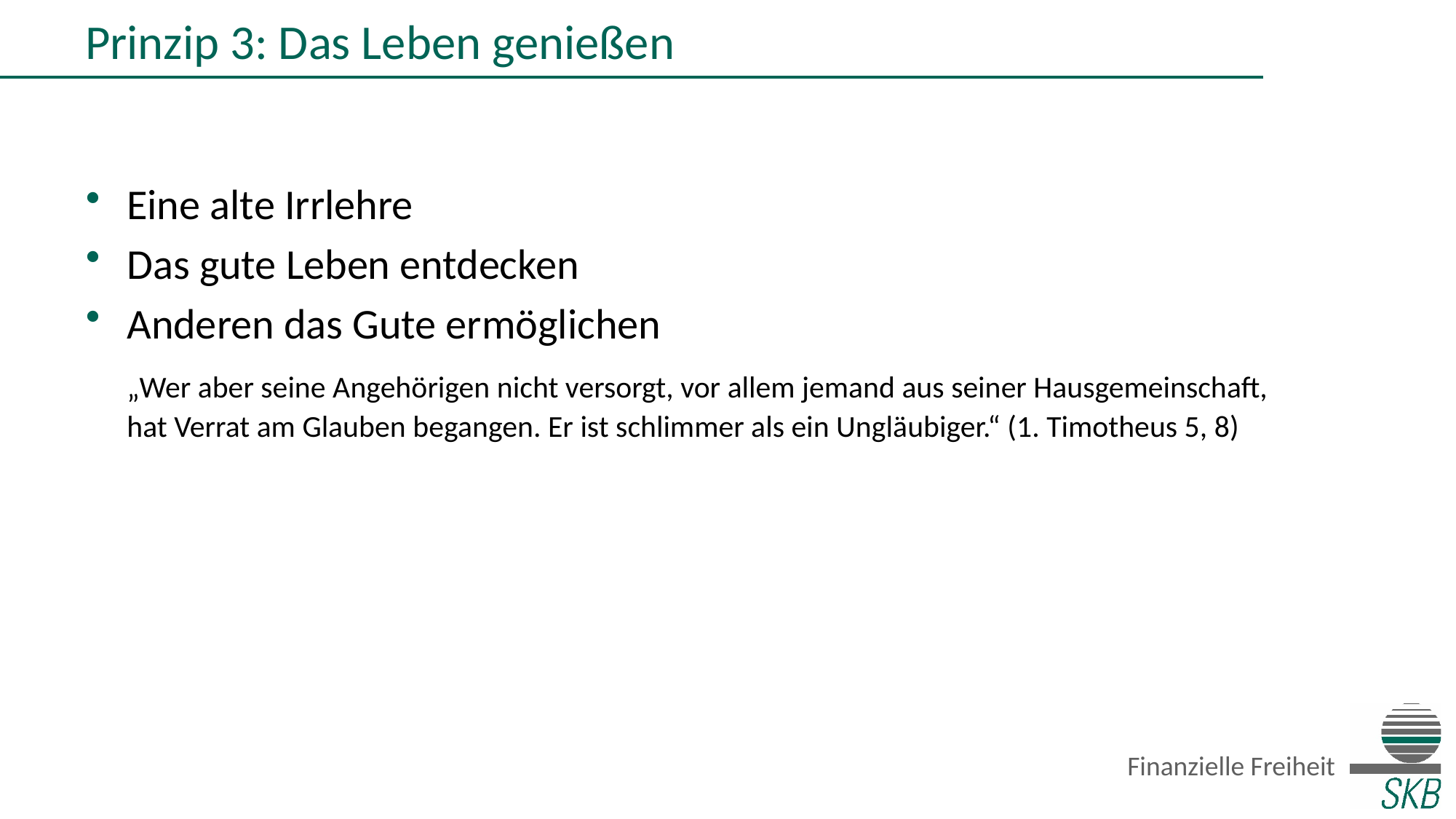

Prinzip 3: Das Leben genießen
Eine alte Irrlehre
Das gute Leben entdecken
Anderen das Gute ermöglichen
	„Wer aber seine Angehörigen nicht versorgt, vor allem jemand aus seiner Hausgemeinschaft, hat Verrat am Glauben begangen. Er ist schlimmer als ein Ungläubiger.“ (1. Timotheus 5, 8)